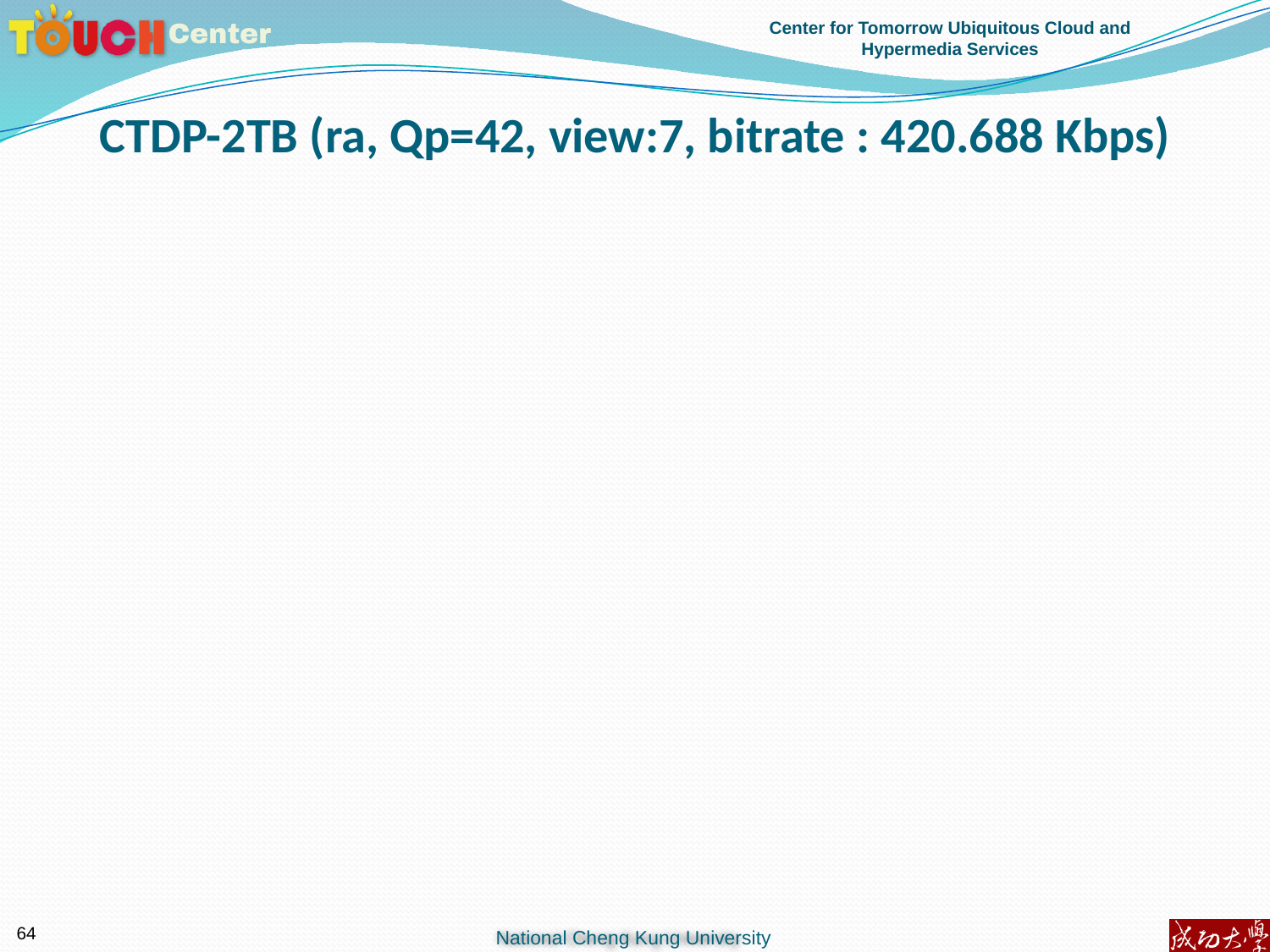

# CTDP-2TB (ra, Qp=42, view:7, bitrate : 420.688 Kbps)